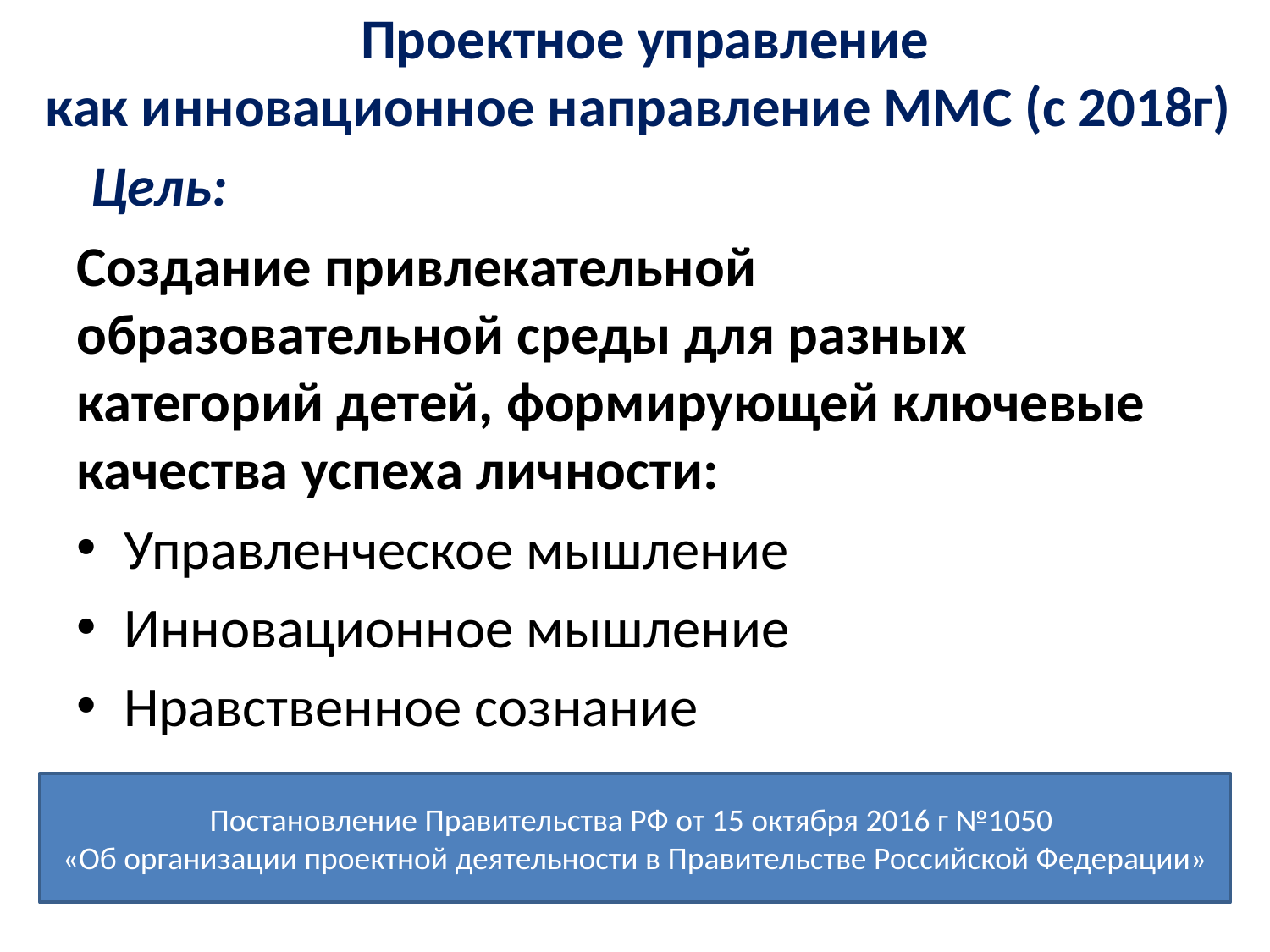

# Проектное управление как инновационное направление ММС (с 2018г)
 Цель:
Создание привлекательной образовательной среды для разных категорий детей, формирующей ключевые качества успеха личности:
Управленческое мышление
Инновационное мышление
Нравственное сознание

Постановление Правительства РФ от 15 октября 2016 г №1050
«Об организации проектной деятельности в Правительстве Российской Федерации»